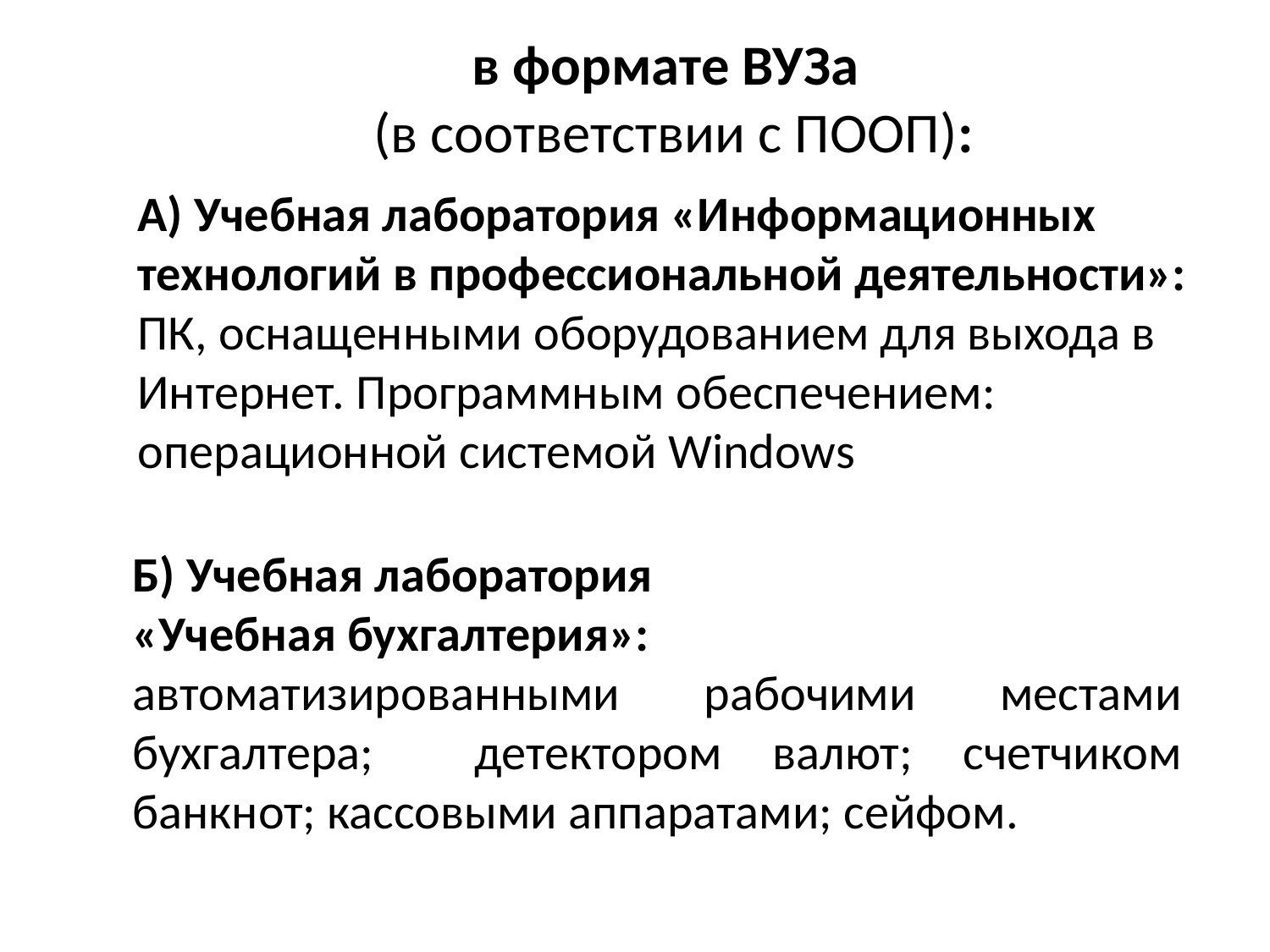

# в формате ВУЗа (в соответствии с ПООП):
А) Учебная лаборатория «Информационных технологий в профессиональной деятельности»: ПК, оснащенными оборудованием для выхода в Интернет. Программным обеспечением: операционной системой Windows
Б) Учебная лаборатория
«Учебная бухгалтерия»:
автоматизированными рабочими местами бухгалтера;  детектором валют; счетчиком банкнот; кассовыми аппаратами; сейфом.